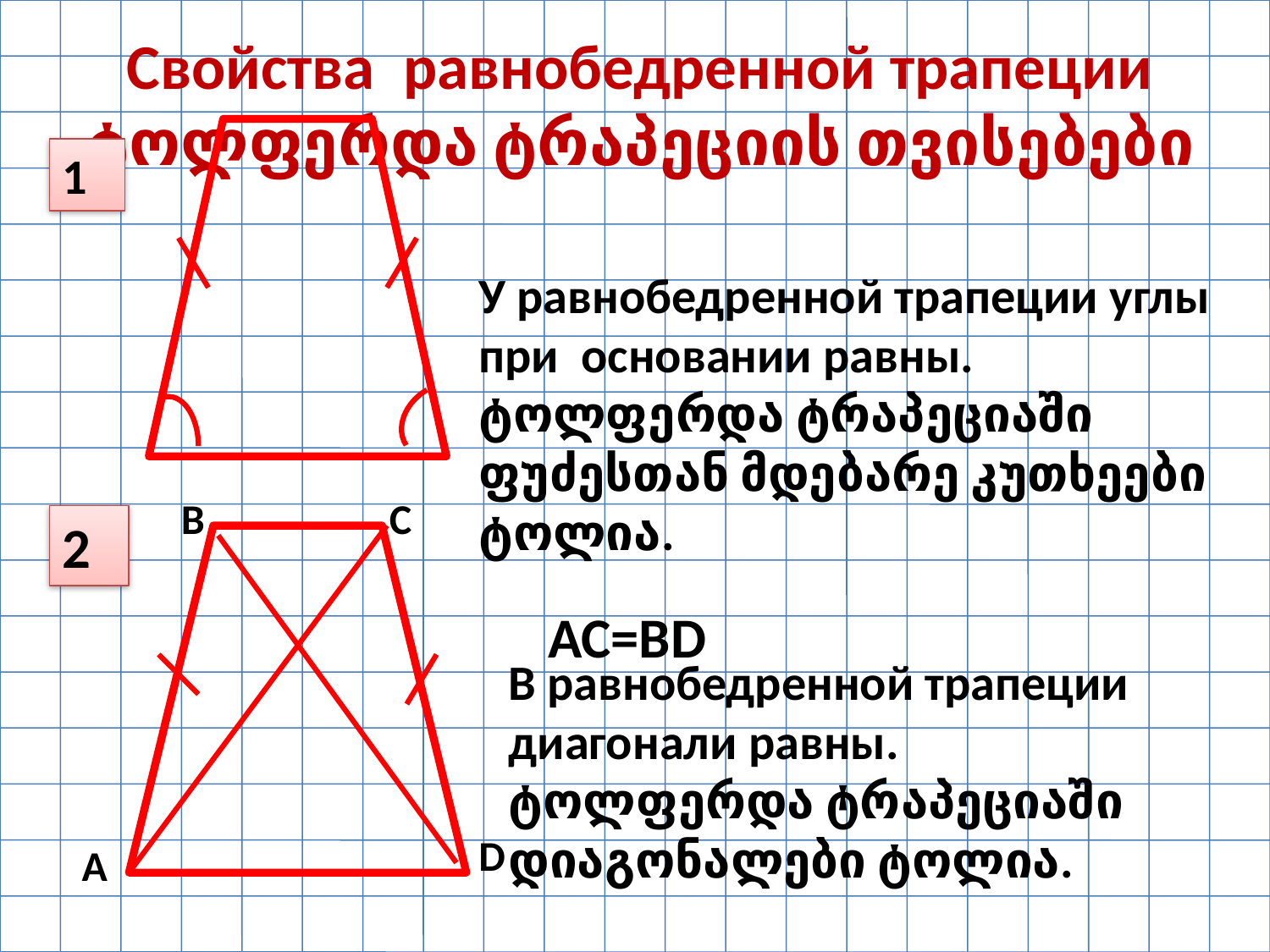

Свойства  равнобедренной трапеции
ტოლფერდა ტრაპეციის თვისებები

1
У равнобедренной трапеции углы при  основании равны.
ტოლფერდა ტრაპეციაში ფუძესთან მდებარე კუთხეები ტოლია.

В
С
2

АС=ВD
В равнобедренной трапеции диагонали равны.
ტოლფერდა ტრაპეციაში დიაგონალები ტოლია.
D
А